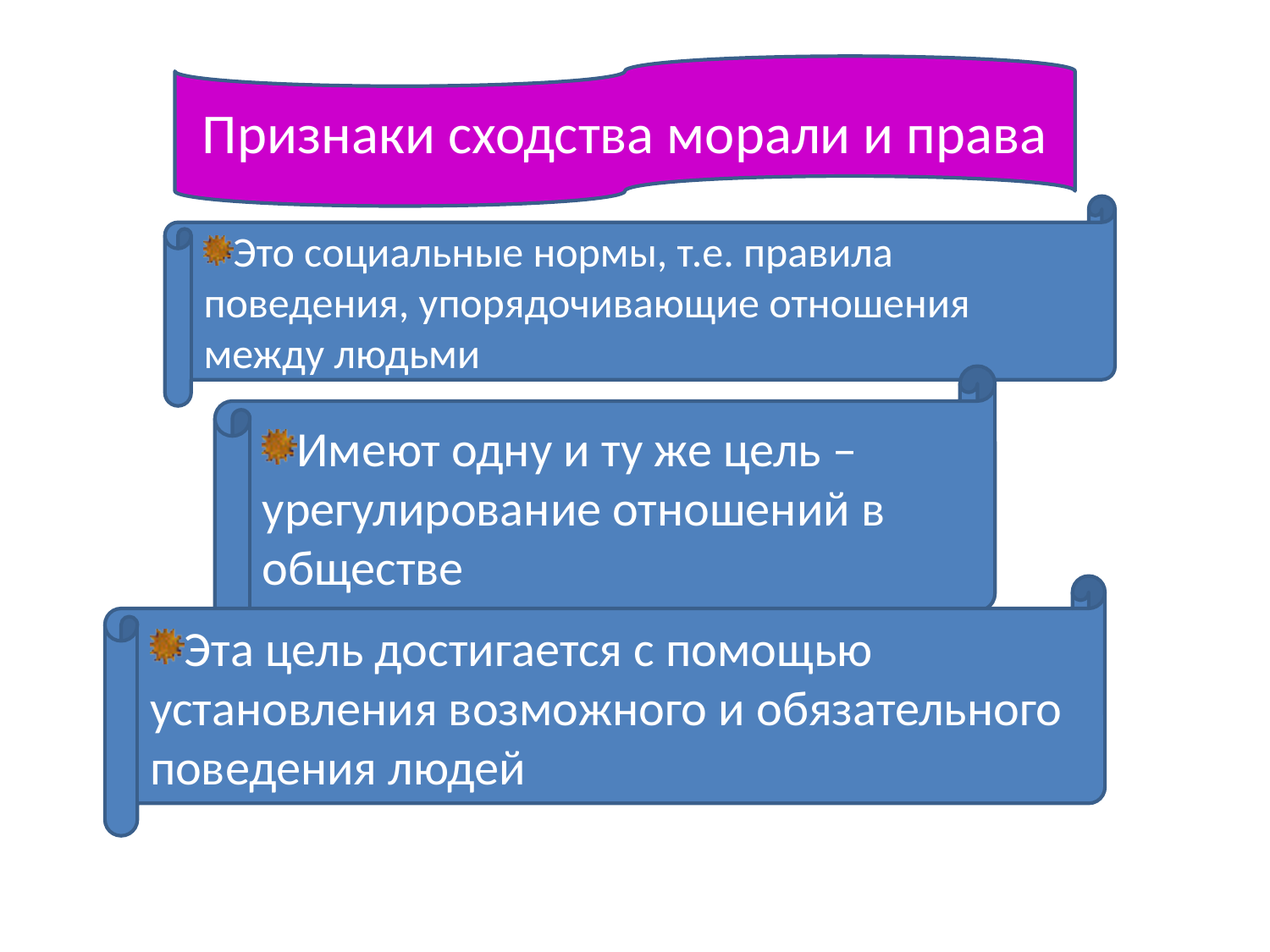

#
Признаки сходства морали и права
Это социальные нормы, т.е. правила поведения, упорядочивающие отношения между людьми

Имеют одну и ту же цель – урегулирование отношений в обществе
Эта цель достигается с помощью установления возможного и обязательного поведения людей